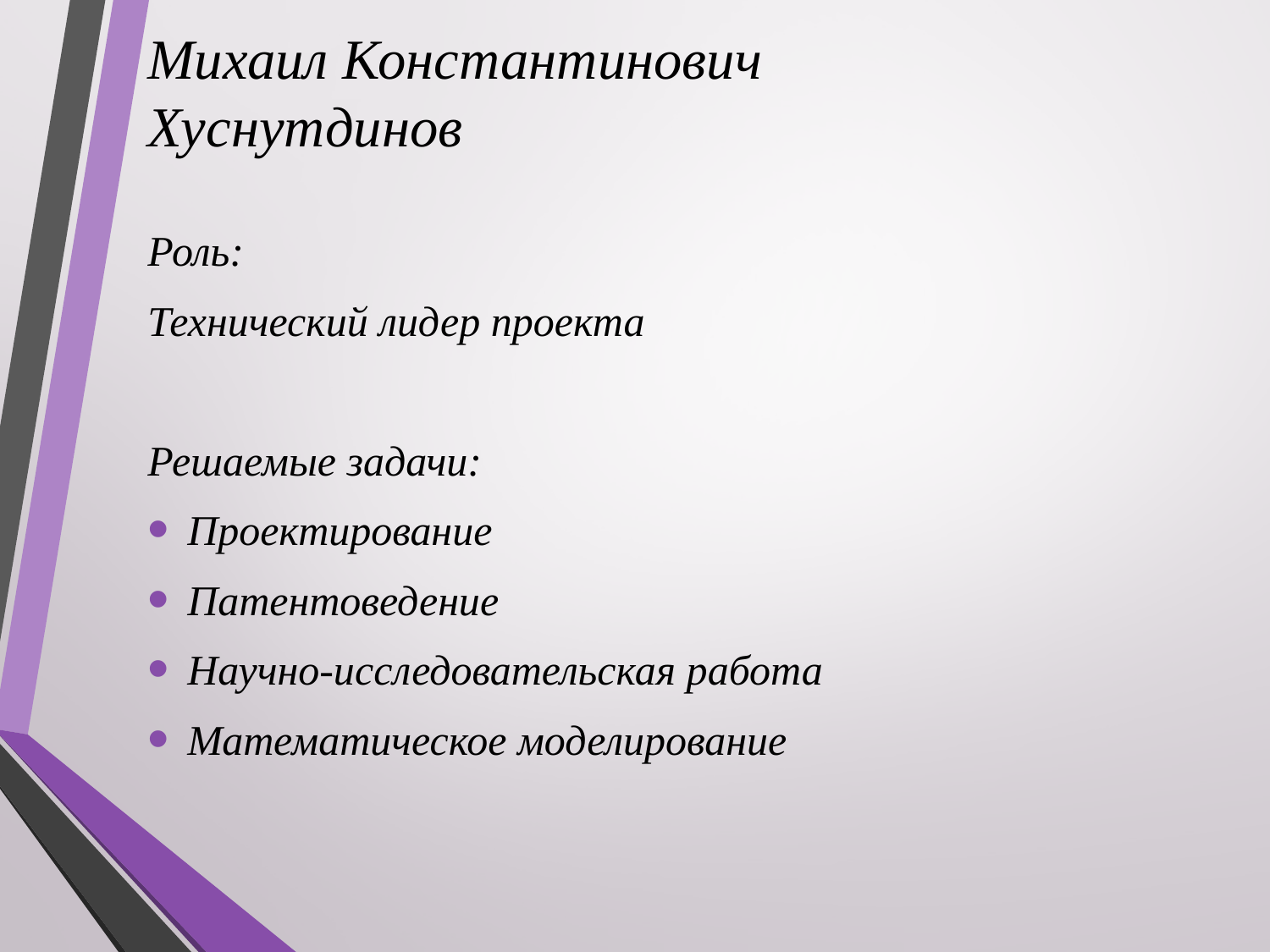

Михаил Константинович
Хуснутдинов
Роль:
Технический лидер проекта

Решаемые задачи:
Проектирование
Патентоведение
Научно-исследовательская работа
Математическое моделирование